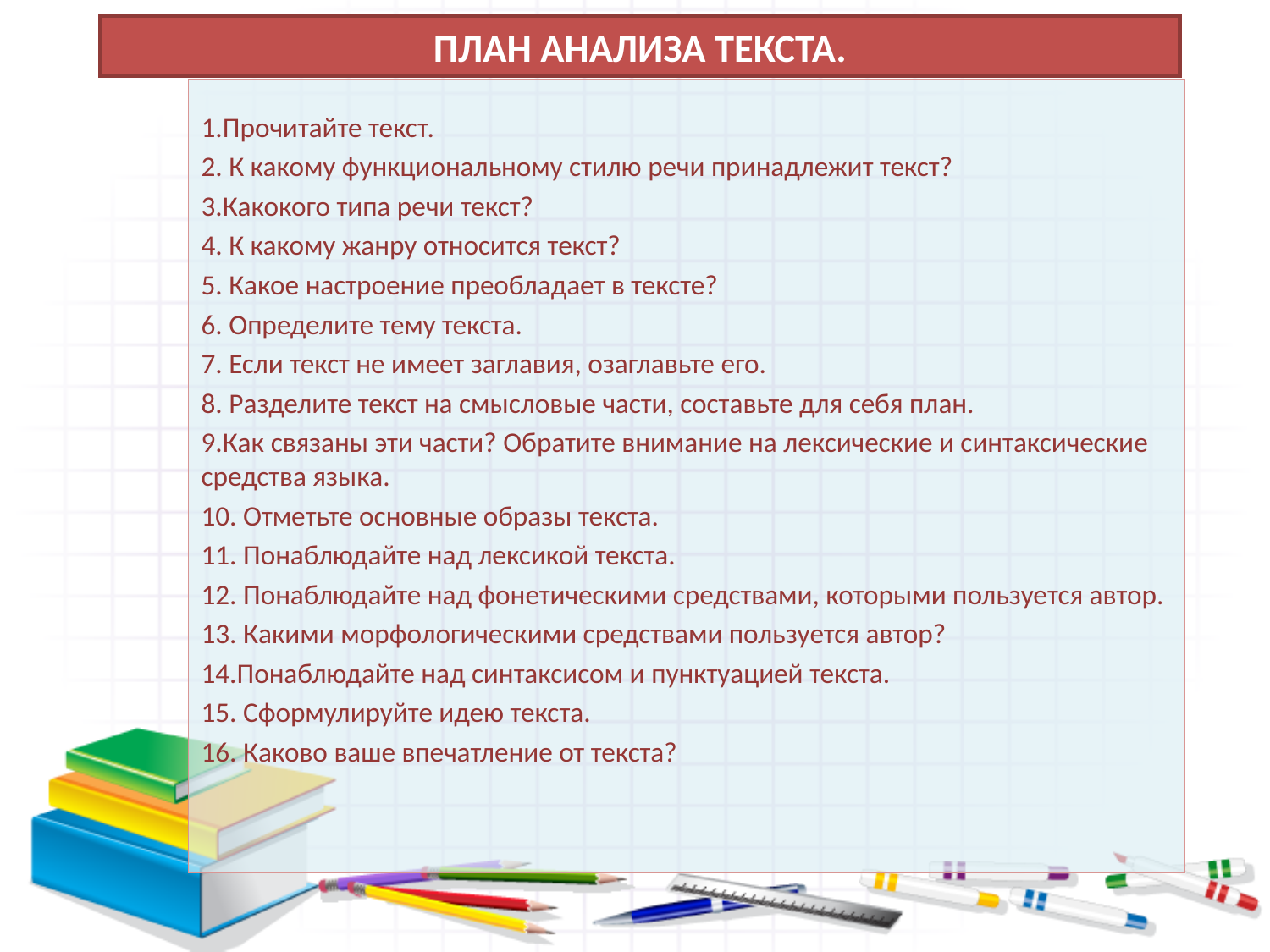

# План анализа текста.
1.Прочитайте текст.
2. К какому функциональному стилю речи принадлежит текст?
3.Какокого типа речи текст?
4. К какому жанру относится текст?
5. Какое настроение преобладает в тексте?
6. Определите тему текста.
7. Если текст не имеет заглавия, озаглавьте его.
8. Разделите текст на смысловые части, составьте для себя план.
9.Как связаны эти части? Обратите внимание на лексические и синтаксические средства языка.
10. Отметьте основные образы текста.
11. Понаблюдайте над лексикой текста.
12. Понаблюдайте над фонетическими средствами, которыми пользуется автор.
13. Какими морфологическими средствами пользуется автор?
14.Понаблюдайте над синтаксисом и пунктуацией текста.
15. Сформулируйте идею текста.
16. Каково ваше впечатление от текста?